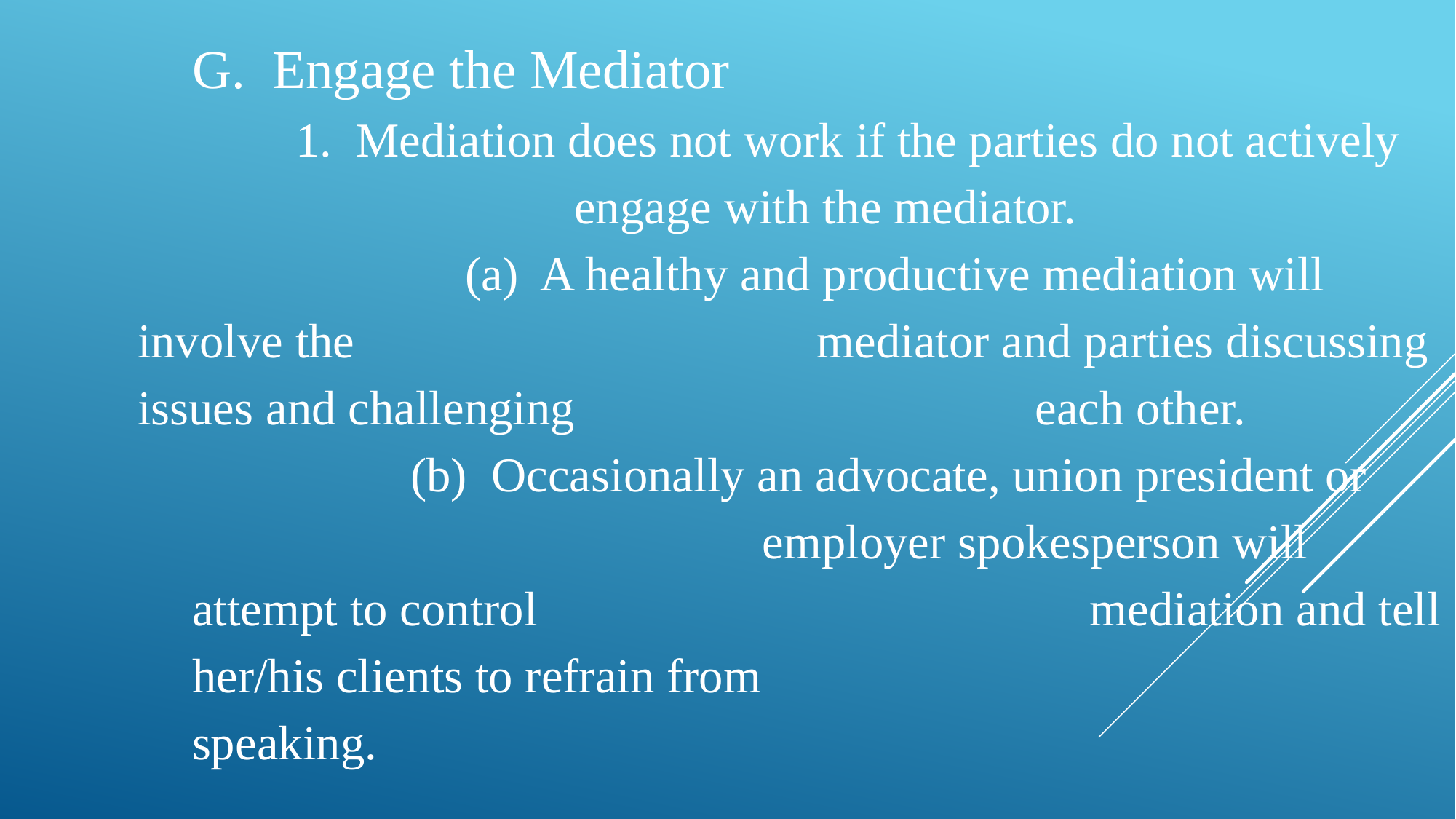

G.  Engage the Mediator
  	    1.  Mediation does not work if the parties do not actively 				engage with the mediator.
	   		(a)  A healthy and productive mediation will involve the 				  mediator and parties discussing issues and challenging 				  each other.
		(b)  Occasionally an advocate, union president or 						  employer spokesperson will attempt to control 					  mediation and tell her/his clients to refrain from 					  speaking.